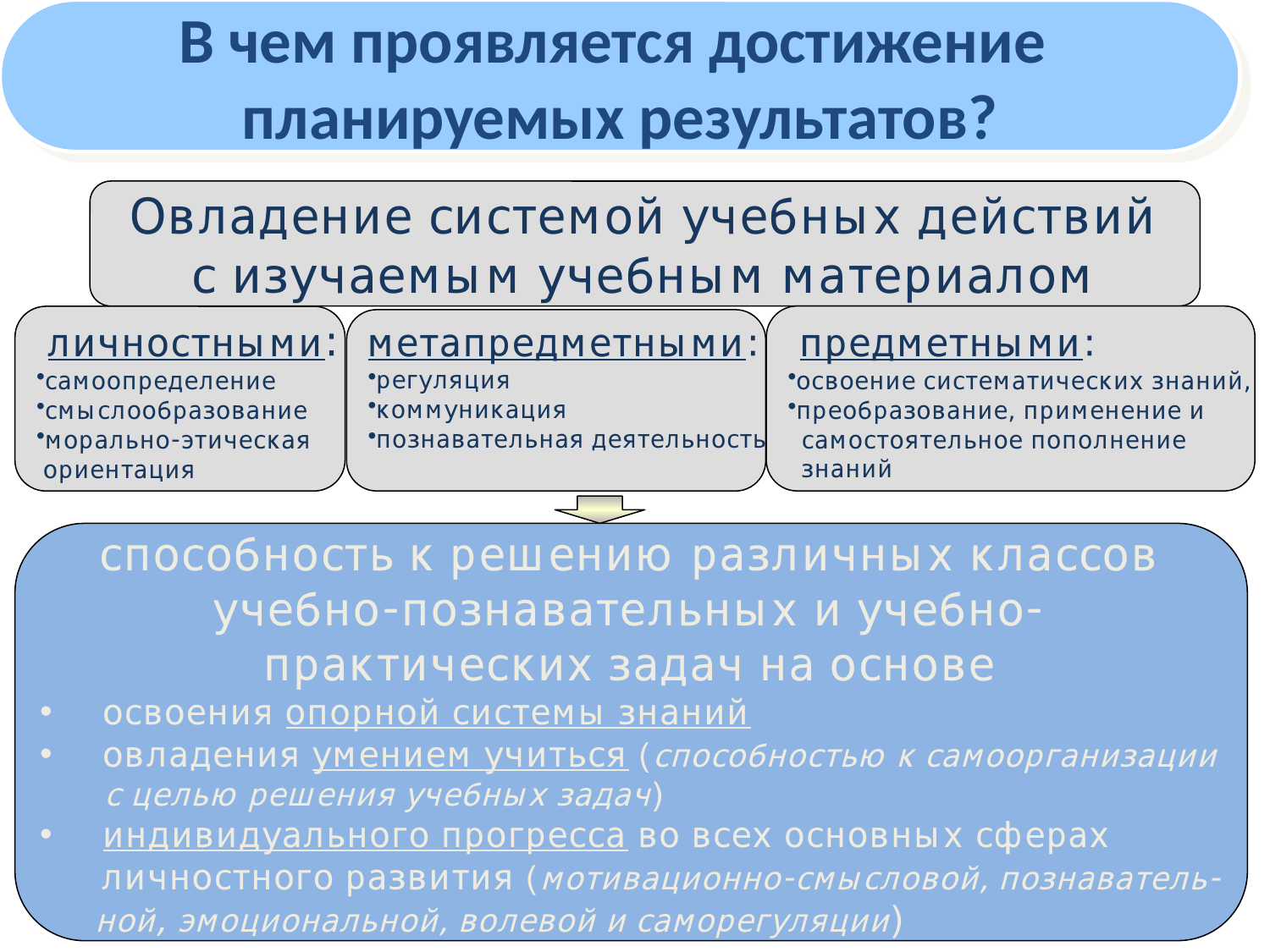

В чем проявляется достижение
планируемых результатов?
Овладение системой учебных действий
с изучаемым учебным материалом
 предметными:
освоение систематических знаний,
преобразование, применение и
  самостоятельное пополнение
  знаний
 личностными:
самоопределение
смыслообразование
морально-этическая
 ориентация
метапредметными:
регуляция
коммуникация
познавательная деятельность

способность к решению различных классов
учебно-познавательных и учебно-
практических задач на основе
освоения опорной системы знаний
овладения умением учиться (способностью к самоорганизации
       с целью решения учебных задач)
индивидуального прогресса во всех основных сферах
      личностного развития (мотивационно-смысловой, познаватель-
      ной, эмоциональной, волевой и саморегуляции)
18